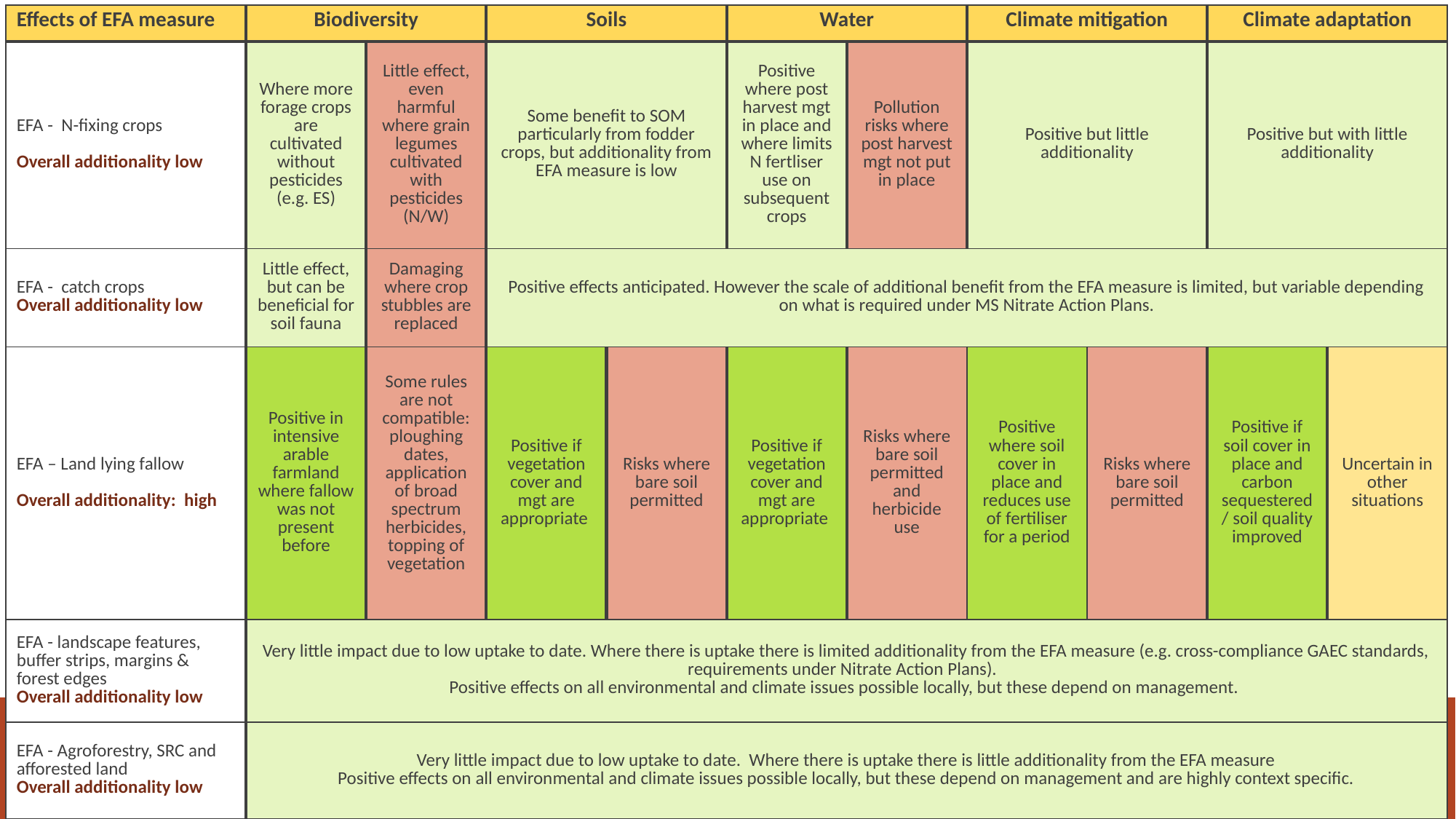

| Effects of EFA measure | Biodiversity |  | Soils |  | Water |  | Climate mitigation |  | Climate adaptation |  |
| --- | --- | --- | --- | --- | --- | --- | --- | --- | --- | --- |
| EFA - N-fixing crops Overall additionality low | Where more forage crops are cultivated without pesticides (e.g. ES) | Little effect, even harmful where grain legumes cultivated with pesticides (N/W) | Some benefit to SOM particularly from fodder crops, but additionality from EFA measure is low |  | Positive where post harvest mgt in place and where limits N fertliser use on subsequent crops | Pollution risks where post harvest mgt not put in place | Positive but little additionality |  | Positive but with little additionality |  |
| EFA - catch crops Overall additionality low | Little effect, but can be beneficial for soil fauna | Damaging where crop stubbles are replaced | Positive effects anticipated. However the scale of additional benefit from the EFA measure is limited, but variable depending on what is required under MS Nitrate Action Plans. |  |  |  |  |  |  |  |
| EFA – Land lying fallow Overall additionality: high | Positive in intensive arable farmland where fallow was not present before | Some rules are not compatible: ploughing dates, application of broad spectrum herbicides, topping of vegetation | Positive if vegetation cover and mgt are appropriate | Risks where bare soil permitted | Positive if vegetation cover and mgt are appropriate | Risks where bare soil permitted and herbicide use | Positive where soil cover in place and reduces use of fertiliser for a period | Risks where bare soil permitted | Positive if soil cover in place and carbon sequestered / soil quality improved | Uncertain in other situations |
| EFA - landscape features, buffer strips, margins & forest edges Overall additionality low | Very little impact due to low uptake to date. Where there is uptake there is limited additionality from the EFA measure (e.g. cross-compliance GAEC standards, requirements under Nitrate Action Plans). Positive effects on all environmental and climate issues possible locally, but these depend on management. |  |  |  |  |  |  |  |  |  |
| EFA - Agroforestry, SRC and afforested land Overall additionality low | Very little impact due to low uptake to date. Where there is uptake there is little additionality from the EFA measure Positive effects on all environmental and climate issues possible locally, but these depend on management and are highly context specific. |  |  |  |  |  |  |  |  |  |
#